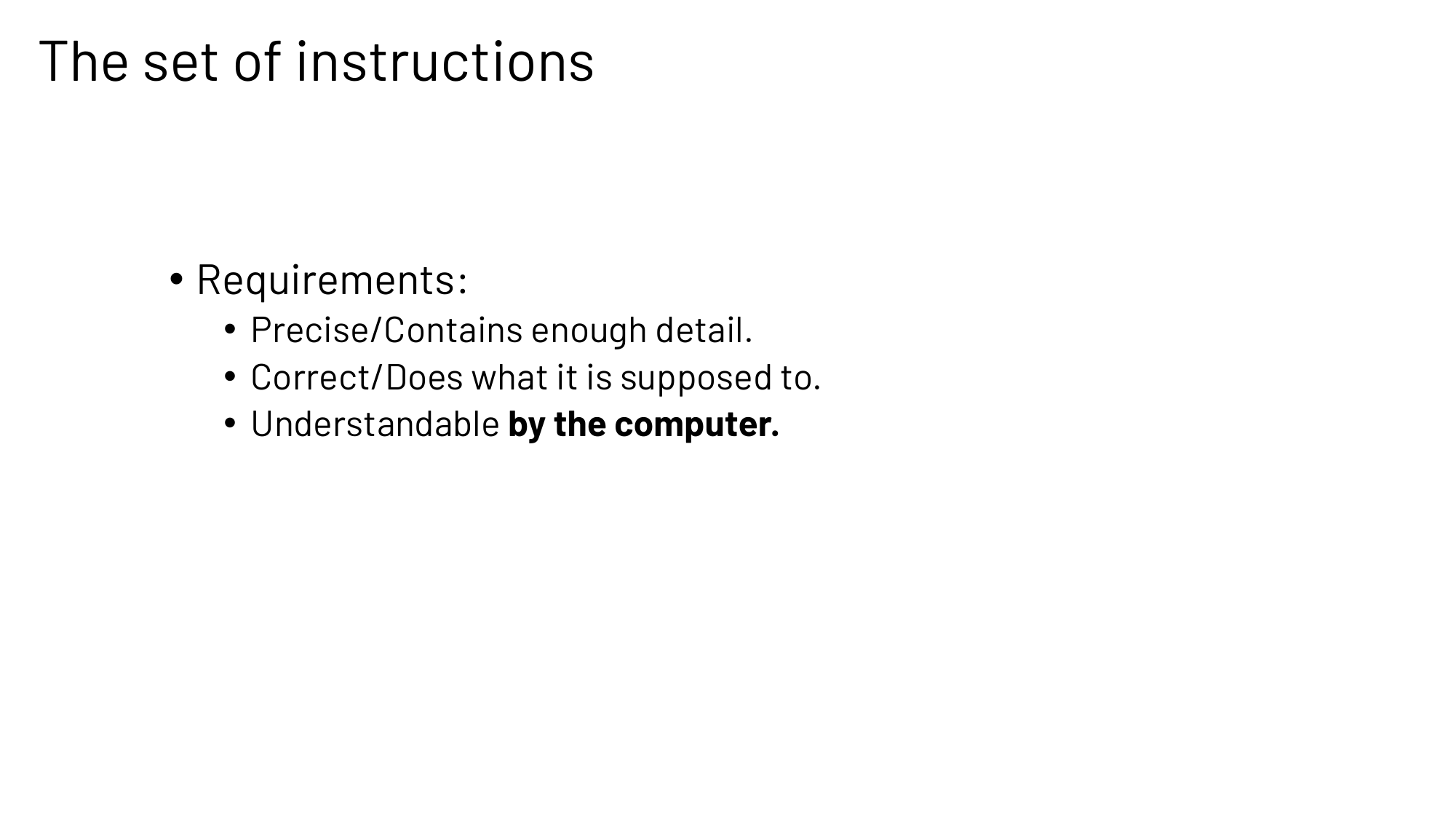

# The set of instructions
Requirements:
Precise/Contains enough detail.
Correct/Does what it is supposed to.
Understandable by the computer.